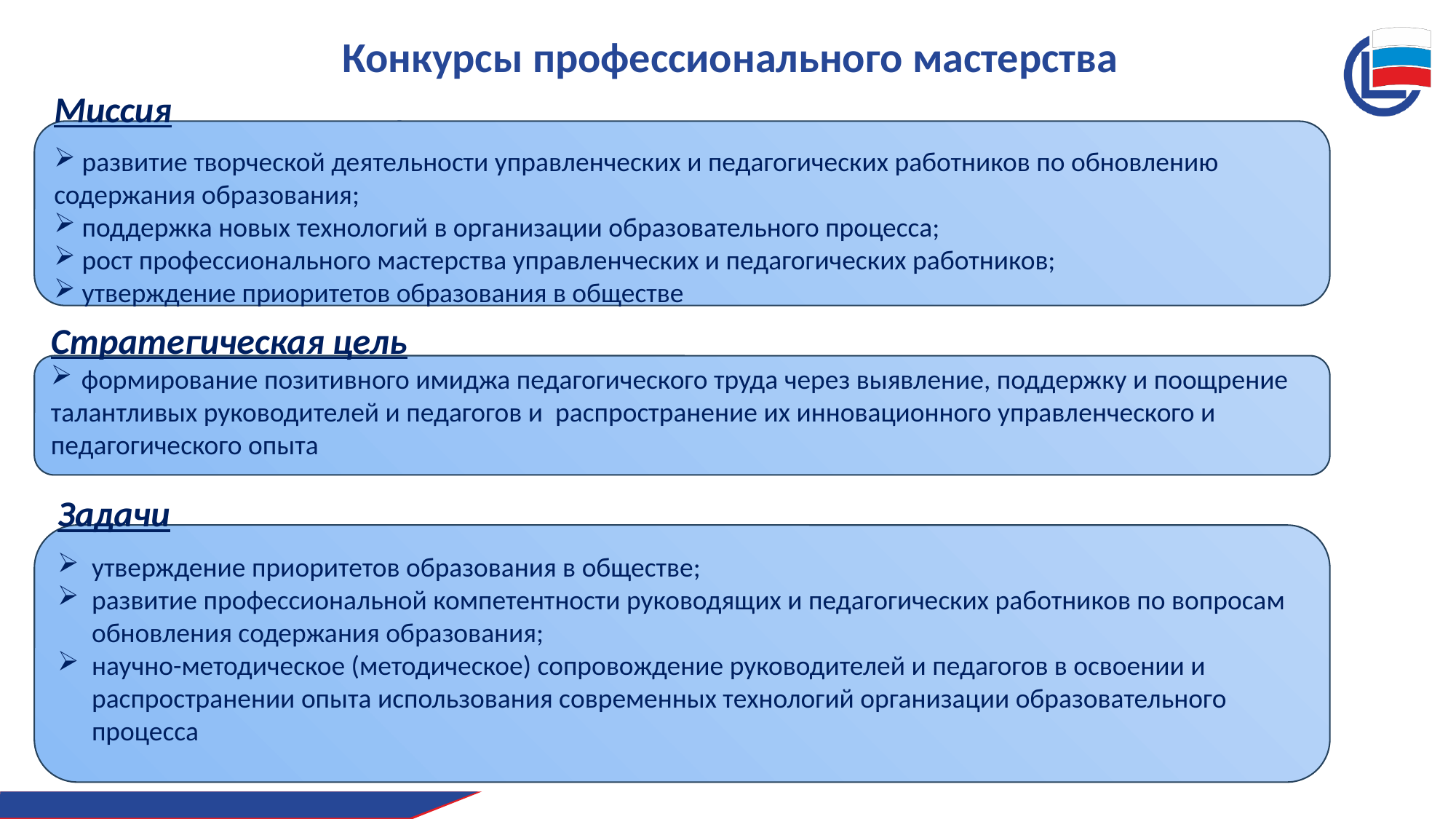

Конкурсы профессионального мастерства
# Конкурсы профессионального мастерства
Миссия

 развитие творческой деятельности управленческих и педагогических работников по обновлению содержания образования;
 поддержка новых технологий в организации образовательного процесса;
 рост профессионального мастерства управленческих и педагогических работников;
 утверждение приоритетов образования в обществе

Стратегическая цель
 формирование позитивного имиджа педагогического труда через выявление, поддержку и поощрение талантливых руководителей и педагогов и  распространение их инновационного управленческого и педагогического опыта

Задачи

утверждение приоритетов образования в обществе;
развитие профессиональной компетентности руководящих и педагогических работников по вопросам обновления содержания образования;
научно-методическое (методическое) сопровождение руководителей и педагогов в освоении и распространении опыта использования современных технологий организации образовательного процесса